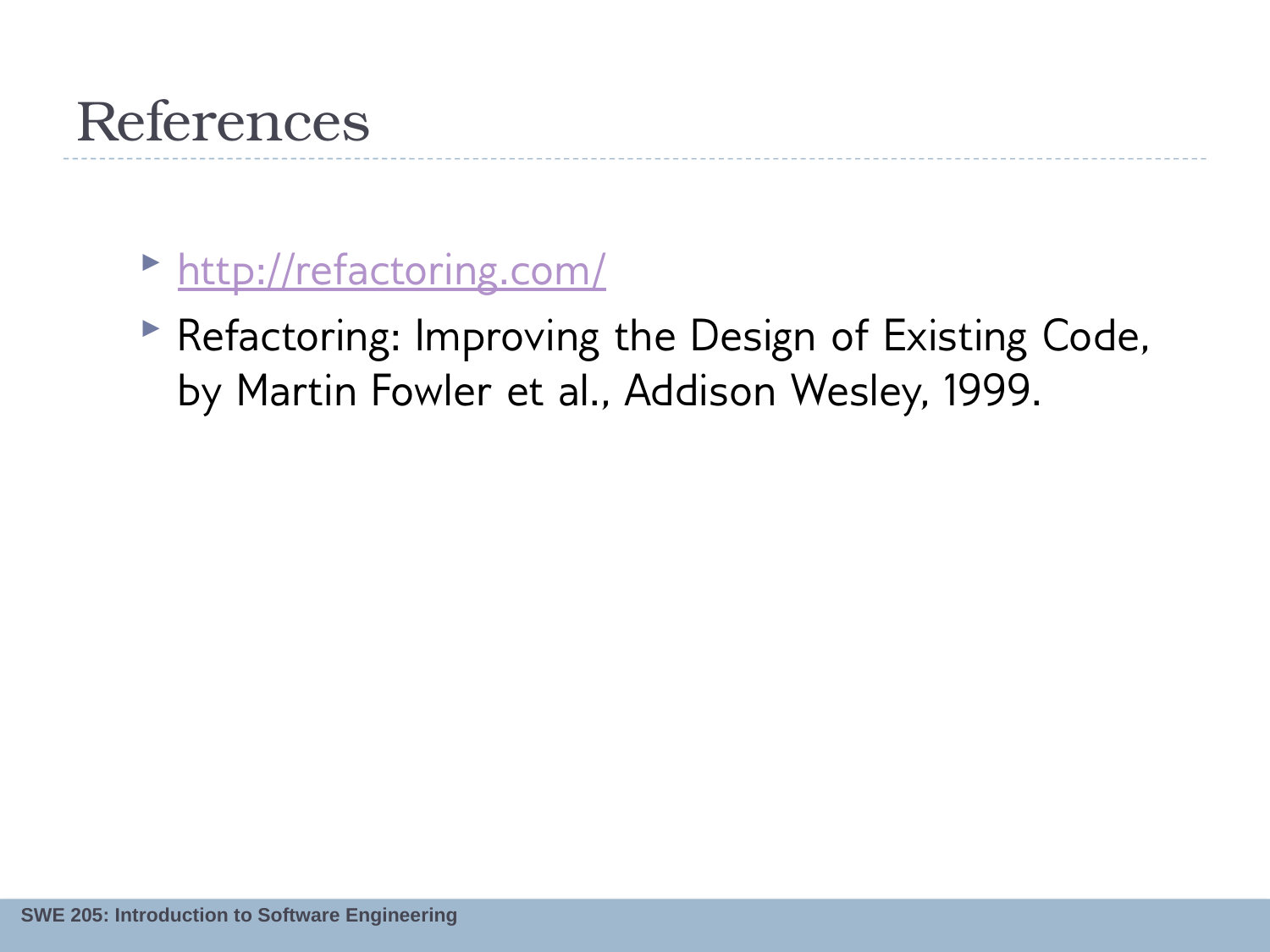

# References
http://refactoring.com/
Refactoring: Improving the Design of Existing Code, by Martin Fowler et al., Addison Wesley, 1999.